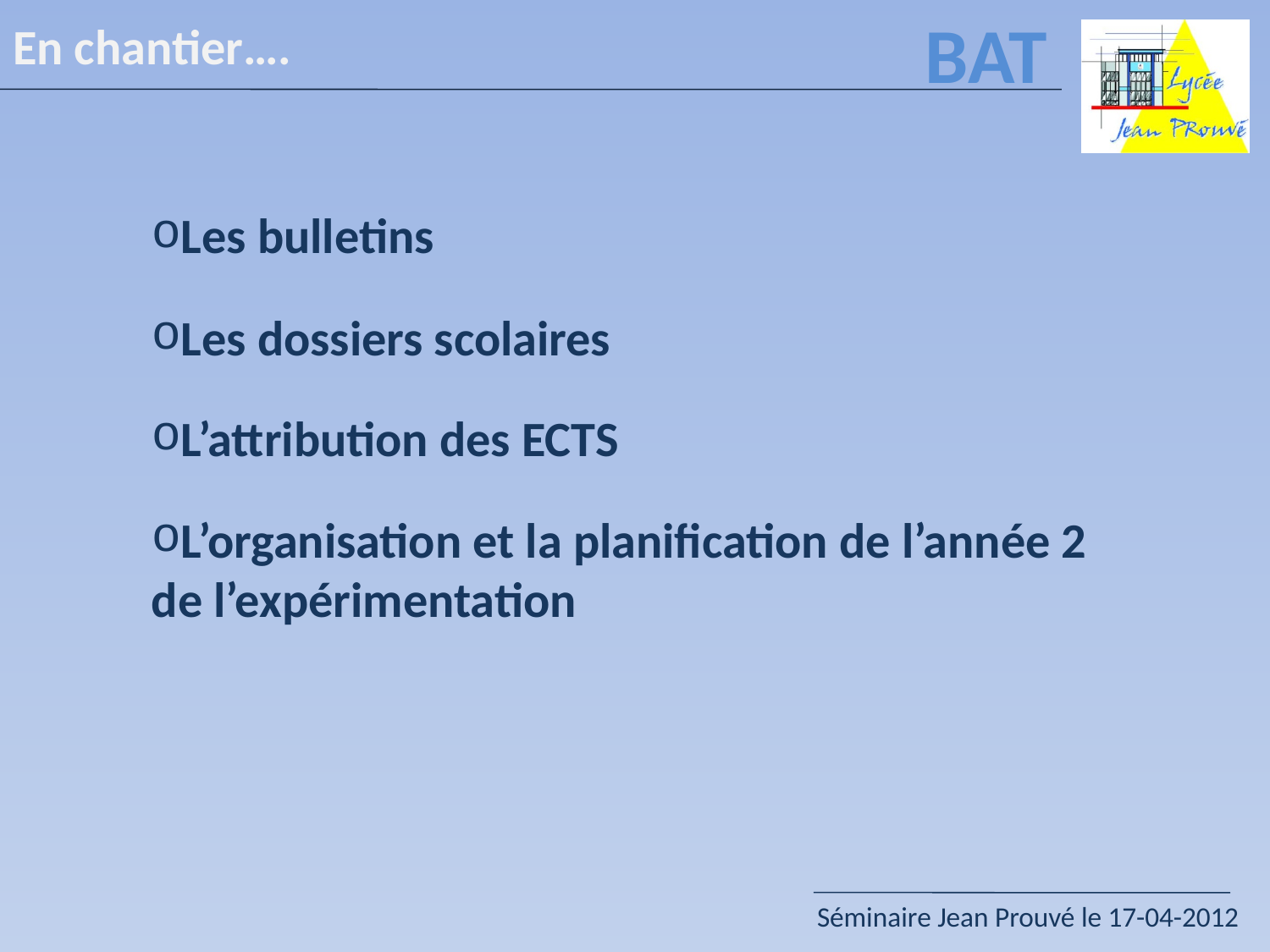

# En chantier….
BAT
Les bulletins
Les dossiers scolaires
L’attribution des ECTS
L’organisation et la planification de l’année 2 de l’expérimentation